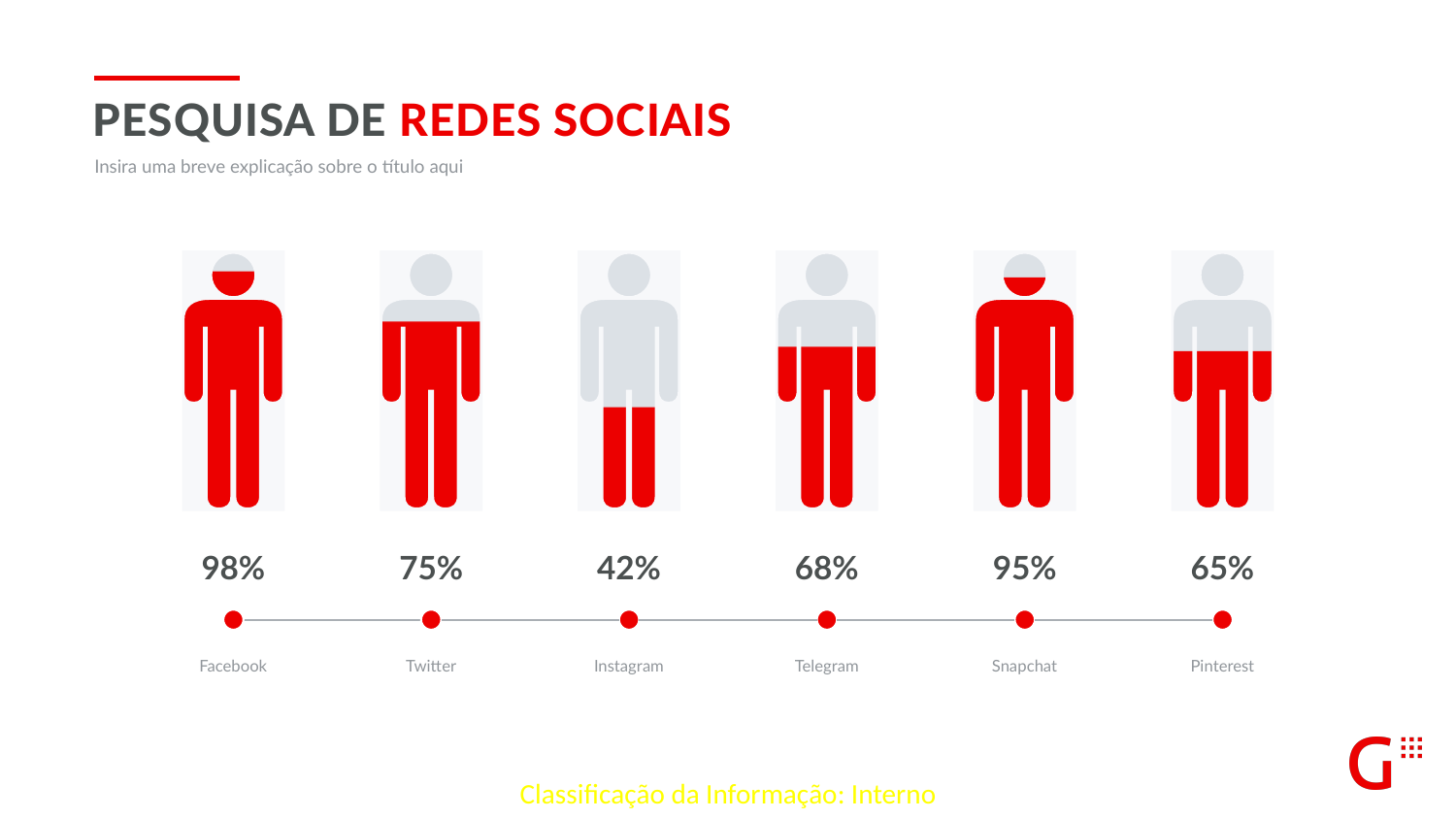

PESQUISA DE REDES SOCIAIS
Insira uma breve explicação sobre o título aqui

98%
75%
42%
68%
95%
65%

Facebook
Twitter
Instagram
Telegram
Snapchat
Pinterest